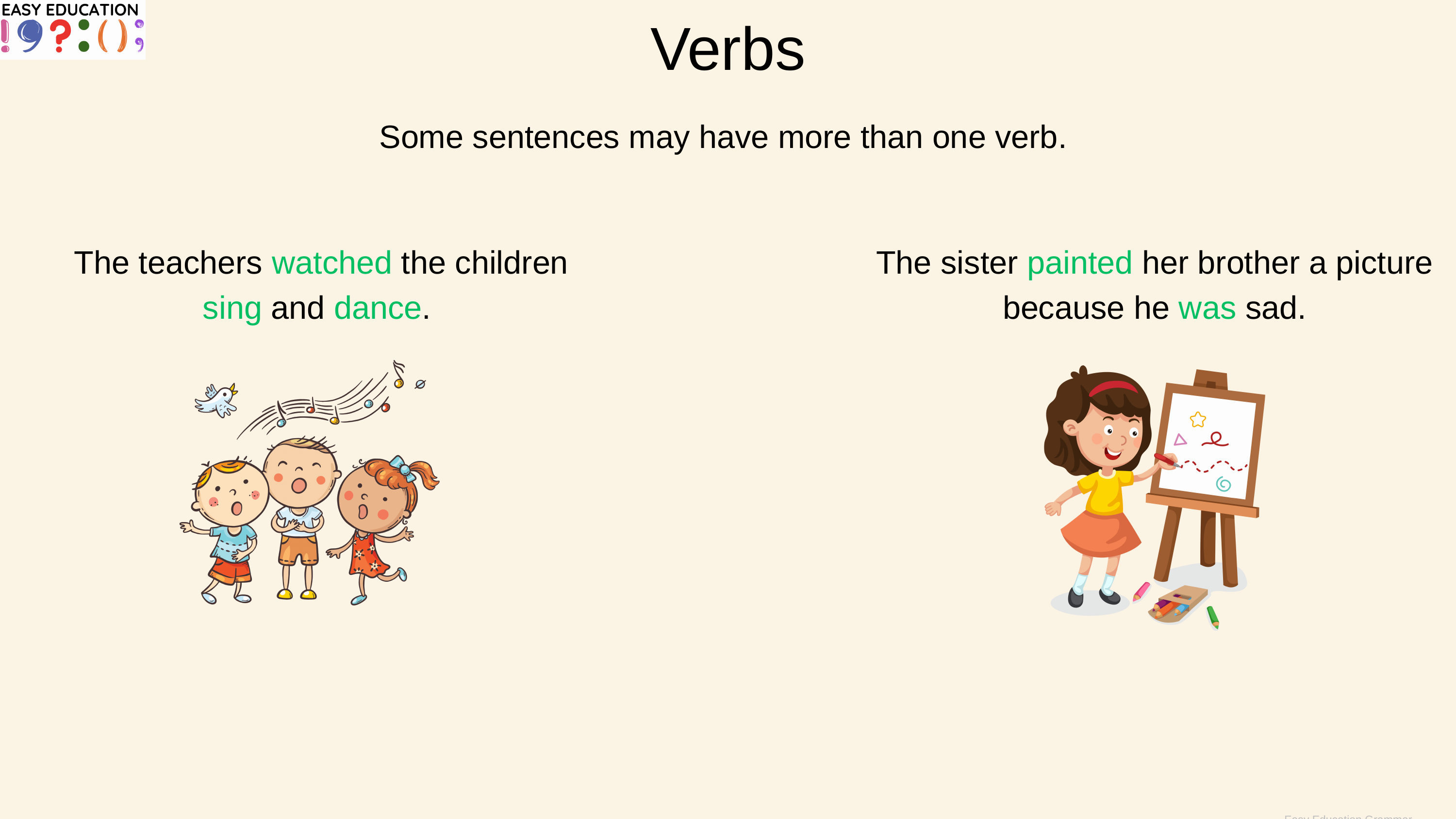

Verbs
Some sentences may have more than one verb.
The teachers watched the children sing and dance.
The sister painted her brother a picture because he was sad.